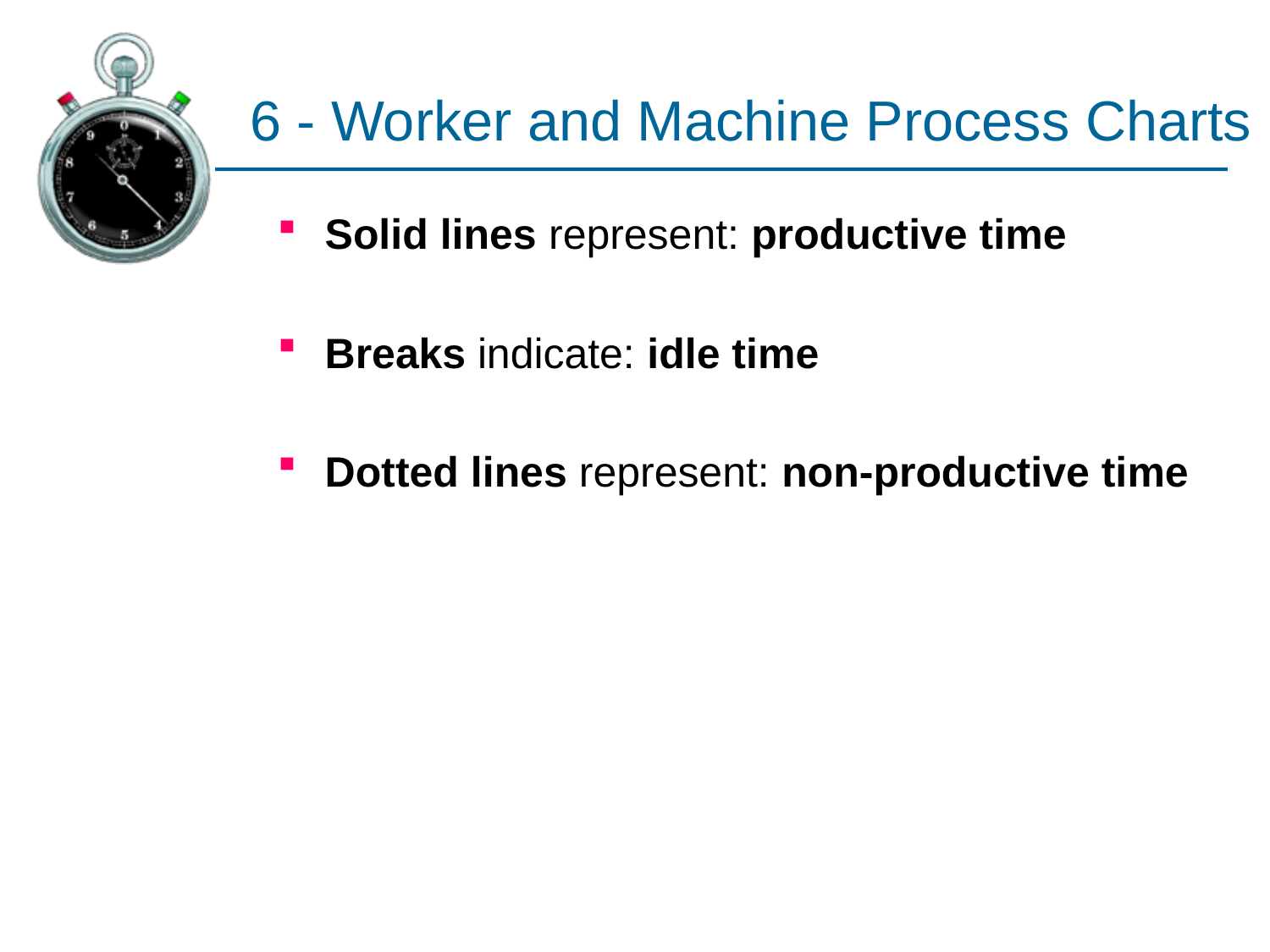

# 6 - Worker and Machine Process Charts
Solid lines represent: productive time

Breaks indicate: idle time

Dotted lines represent: non-productive time